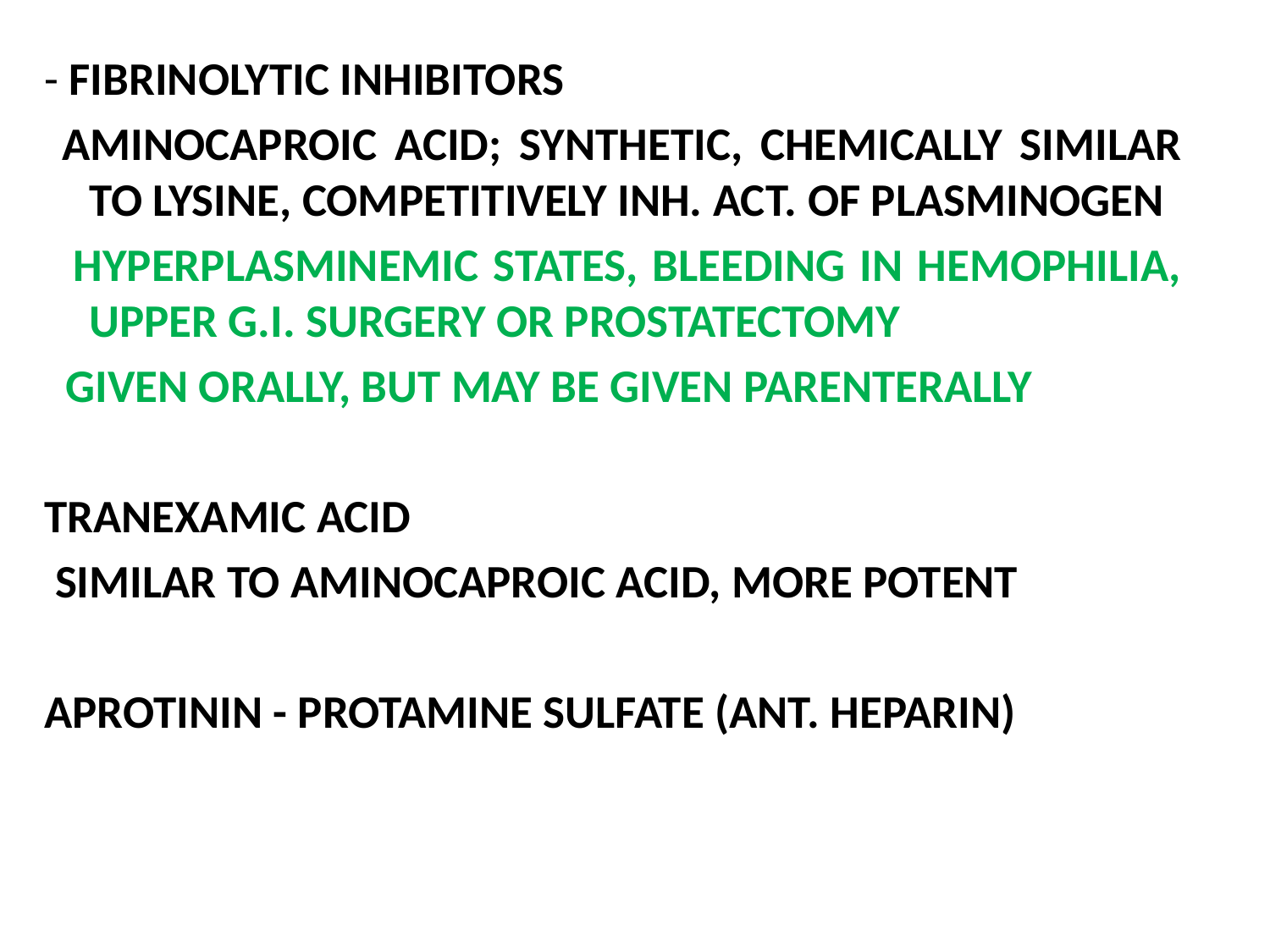

- FIBRINOLYTIC INHIBITORS
 AMINOCAPROIC ACID; SYNTHETIC, CHEMICALLY SIMILAR TO LYSINE, COMPETITIVELY INH. ACT. OF PLASMINOGEN
  HYPERPLASMINEMIC STATES, BLEEDING IN HEMOPHILIA, UPPER G.I. SURGERY OR PROSTATECTOMY
  GIVEN ORALLY, BUT MAY BE GIVEN PARENTERALLY

TRANEXAMIC ACID
 SIMILAR TO AMINOCAPROIC ACID, MORE POTENT

APROTININ - PROTAMINE SULFATE (ANT. HEPARIN)